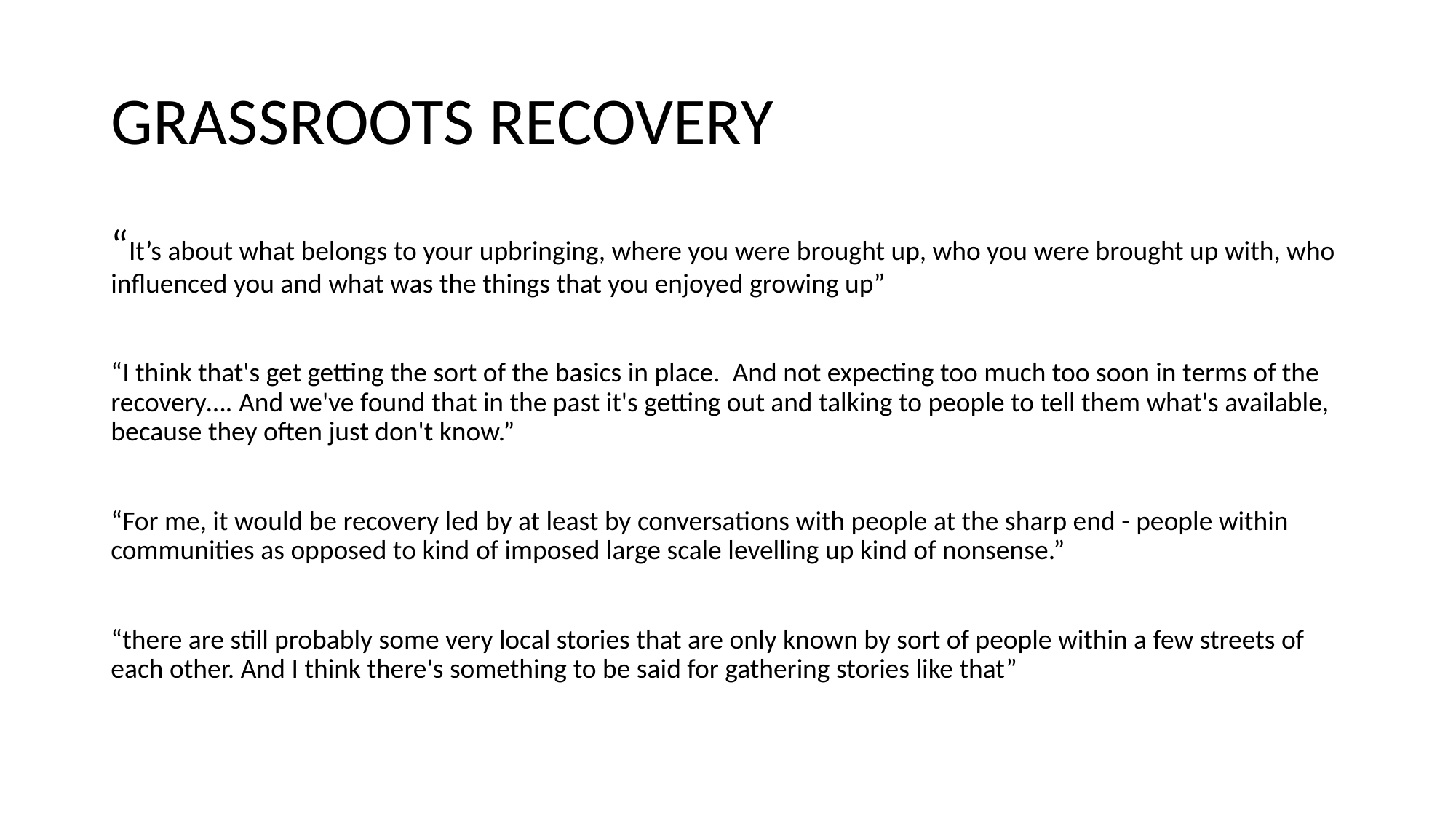

# GRASSROOTS RECOVERY
“It’s about what belongs to your upbringing, where you were brought up, who you were brought up with, who influenced you and what was the things that you enjoyed growing up”

“I think that's get getting the sort of the basics in place.  And not expecting too much too soon in terms of the recovery…. And we've found that in the past it's getting out and talking to people to tell them what's available, because they often just don't know.”

“For me, it would be recovery led by at least by conversations with people at the sharp end - people within communities as opposed to kind of imposed large scale levelling up kind of nonsense.”

“there are still probably some very local stories that are only known by sort of people within a few streets of each other. And I think there's something to be said for gathering stories like that”